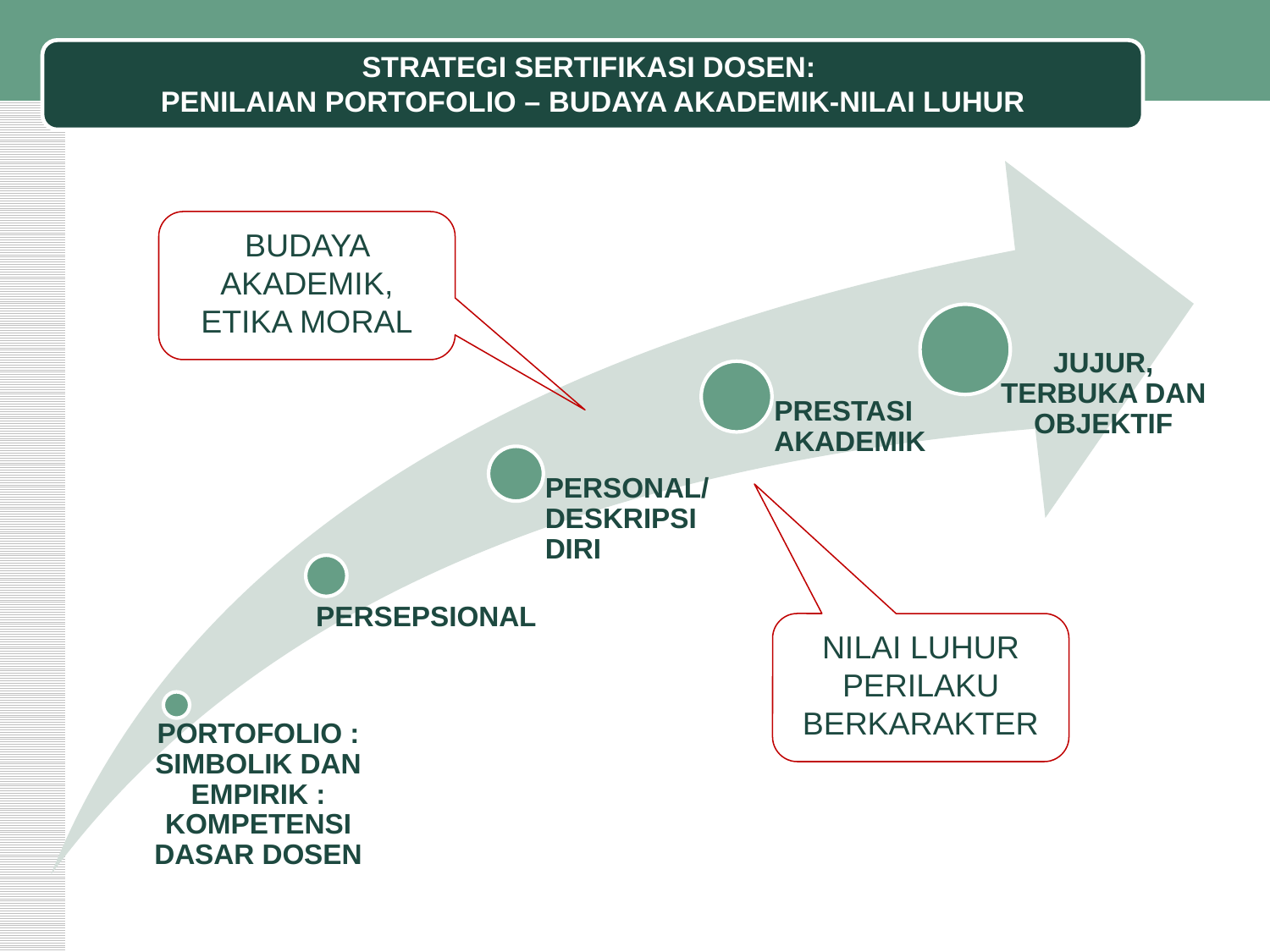

# STRATEGI SERTIFIKASI DOSEN: PENILAIAN PORTOFOLIO – BUDAYA AKADEMIK-NILAI LUHUR
PORTOFOLIO : SIMBOLIK DAN EMPIRIK : KOMPETENSI DASAR DOSEN
PERSEPSIONAL
PERSONAL/ DESKRIPSI DIRI

PRESTASI AKADEMIK
JUJUR, TERBUKA DAN OBJEKTIF

BUDAYA AKADEMIK, ETIKA MORAL

NILAI LUHUR PERILAKU BERKARAKTER